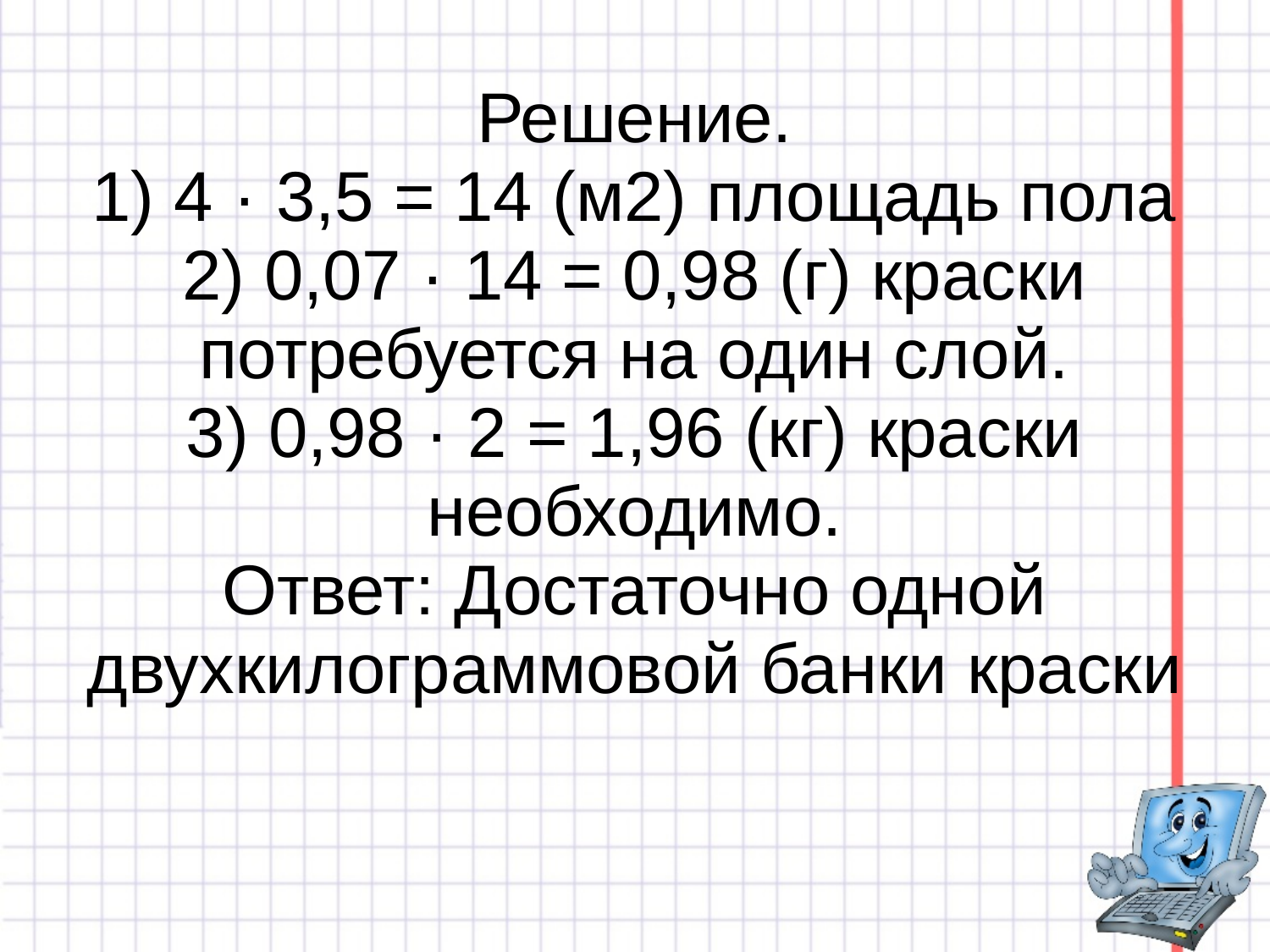

# Решение. 1) 4 · 3,5 = 14 (м2) площадь пола 2) 0,07 · 14 = 0,98 (г) краски потребуется на один слой. 3) 0,98 · 2 = 1,96 (кг) краски необходимо. Ответ: Достаточно одной двухкилограммовой банки краски